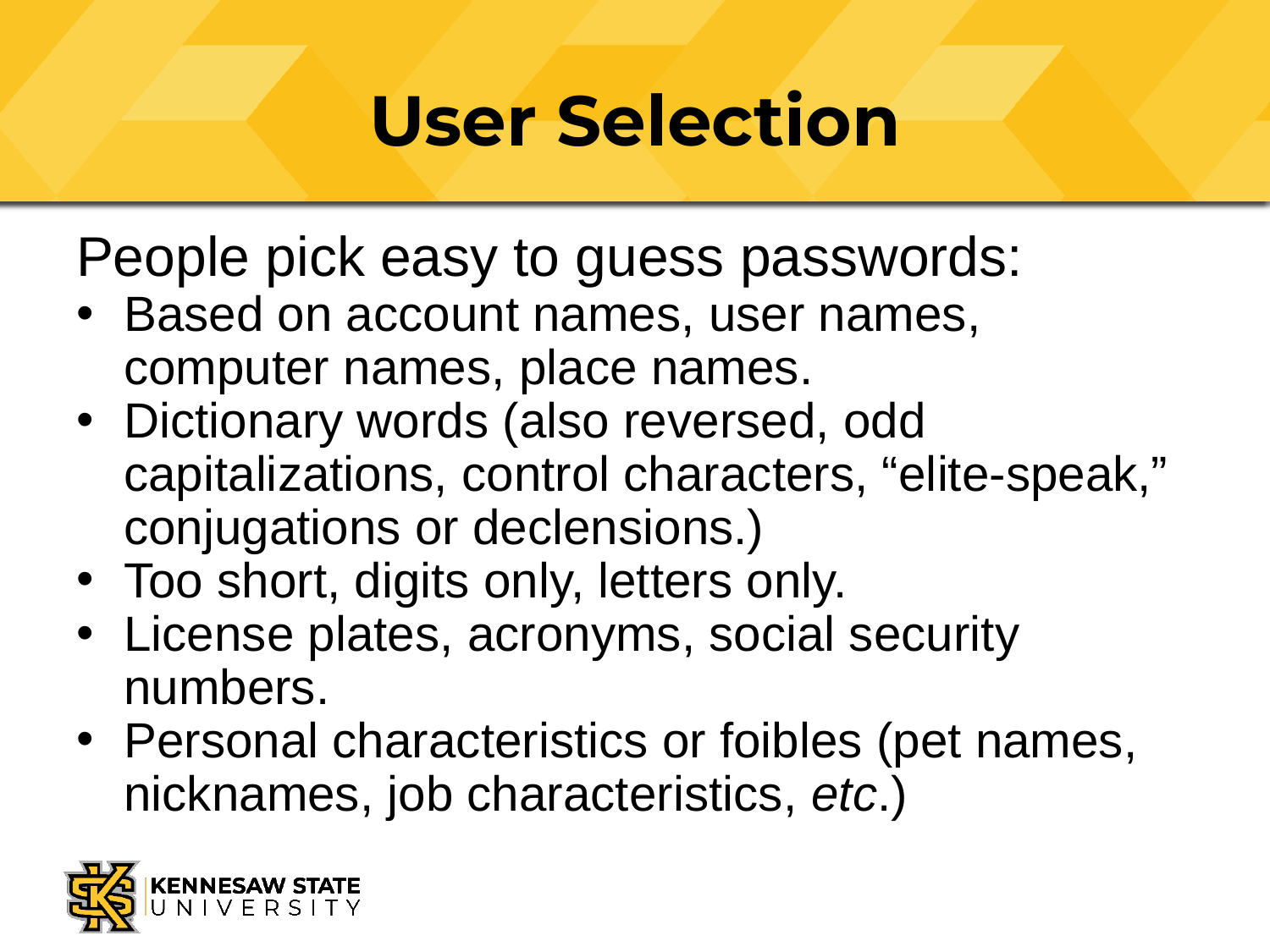

# User Selection
People pick easy to guess passwords:
Based on account names, user names, computer names, place names.
Dictionary words (also reversed, odd capitalizations, control characters, “elite-speak,” conjugations or declensions.)
Too short, digits only, letters only.
License plates, acronyms, social security numbers.
Personal characteristics or foibles (pet names, nicknames, job characteristics, etc.)